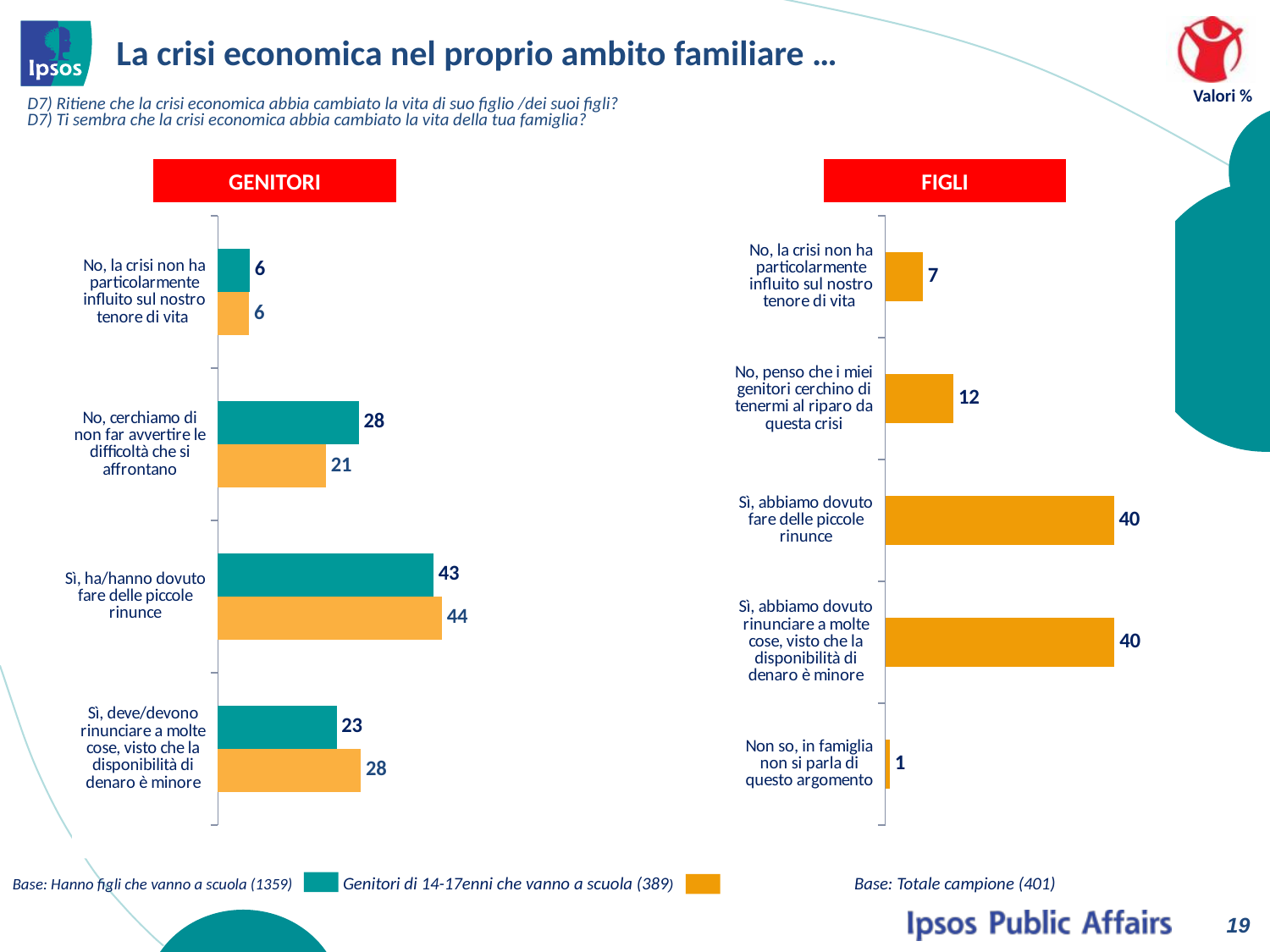

# La crisi economica nel proprio ambito familiare …
Valori %
D7) Ritiene che la crisi economica abbia cambiato la vita di suo figlio /dei suoi figli?
D7) Ti sembra che la crisi economica abbia cambiato la vita della tua famiglia?
GENITORI
FIGLI

### Chart

| Category | 2013 | gen |
|---|---|---|
| No, la crisi non ha particolarmente influito sul nostro tenore di vita  | 6.3 | 6.2 |
| No, cerchiamo di non far avvertire le difficoltà che si affrontano | 27.8 | 21.3 |
| Sì, ha/hanno dovuto fare delle piccole rinunce | 42.5 | 44.2 |
| Sì, deve/devono rinunciare a molte cose, visto che la disponibilità di denaro è minore | 23.4 | 28.2 |

### Chart

| Category | 2013 |
|---|---|
| No, la crisi non ha particolarmente influito sul nostro tenore di vita  | 6.6 |
| No, penso che i miei genitori cerchino di tenermi al riparo da questa crisi | 12.0 |
| Sì, abbiamo dovuto fare delle piccole rinunce | 40.2 |
| Sì, abbiamo dovuto rinunciare a molte cose, visto che la disponibilità di denaro è minore | 40.300000000000004 |
| Non so, in famiglia non si parla di questo argomento | 0.8 |
Base: Hanno figli che vanno a scuola (1359)              Genitori di 14-17enni che vanno a scuola (389)

Base: Totale campione (401)
19